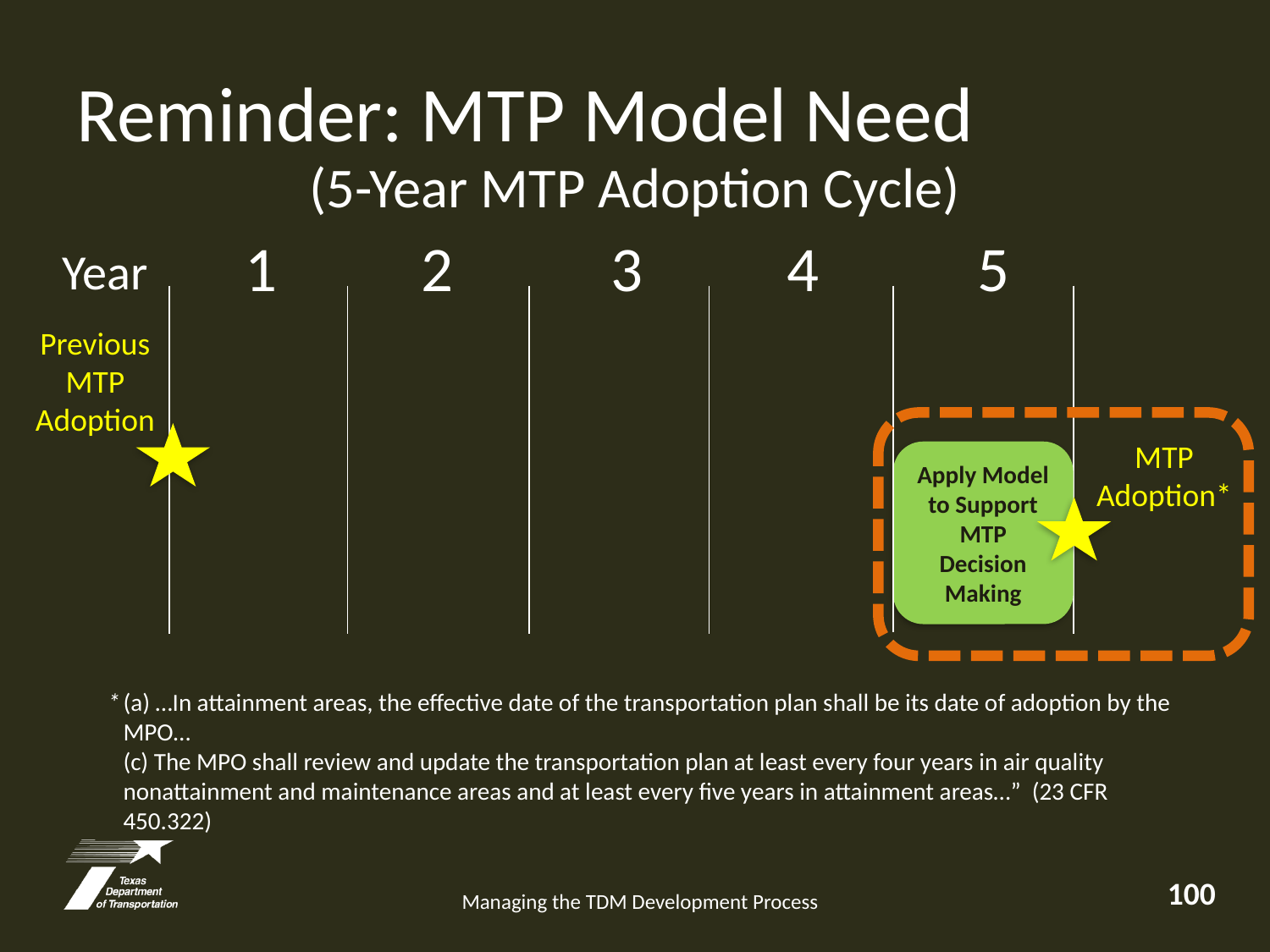

# Reminder: MTP Model Need
(5-Year MTP Adoption Cycle)
1          2           3          4           5
    Year
Previous
MTP Adoption

MTP Adoption*
Apply Model to Support MTP Decision Making

*	(a) …In attainment areas, the effective date of the transportation plan shall be its date of adoption by the MPO…
	(c) The MPO shall review and update the transportation plan at least every four years in air quality nonattainment and maintenance areas and at least every five years in attainment areas…”  (23 CFR 450.322)